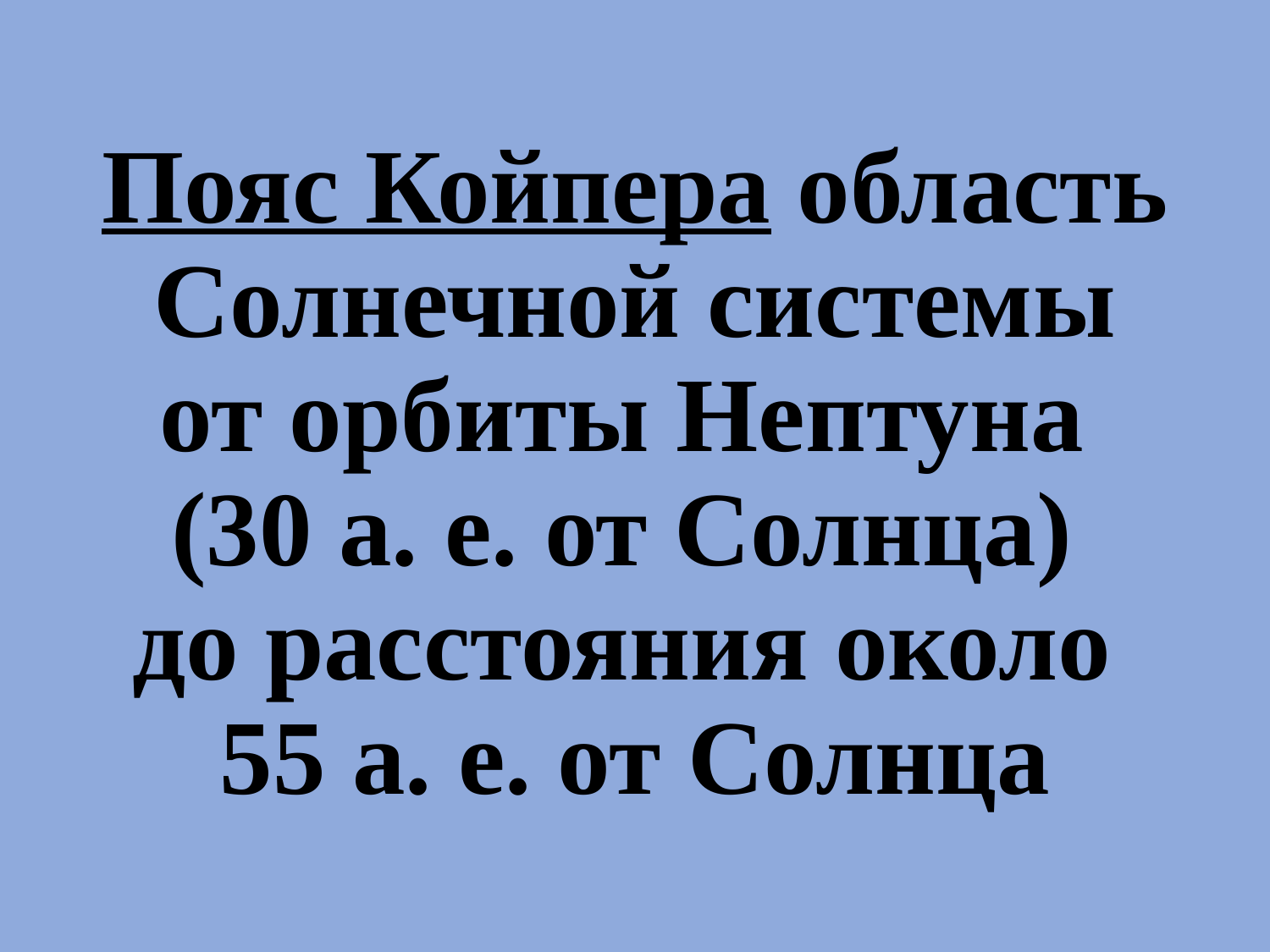

# Пояс Койпера область Солнечной системы от орбиты Нептуна (30 а. е. от Солнца) до расстояния около 55 а. е. от Солнца